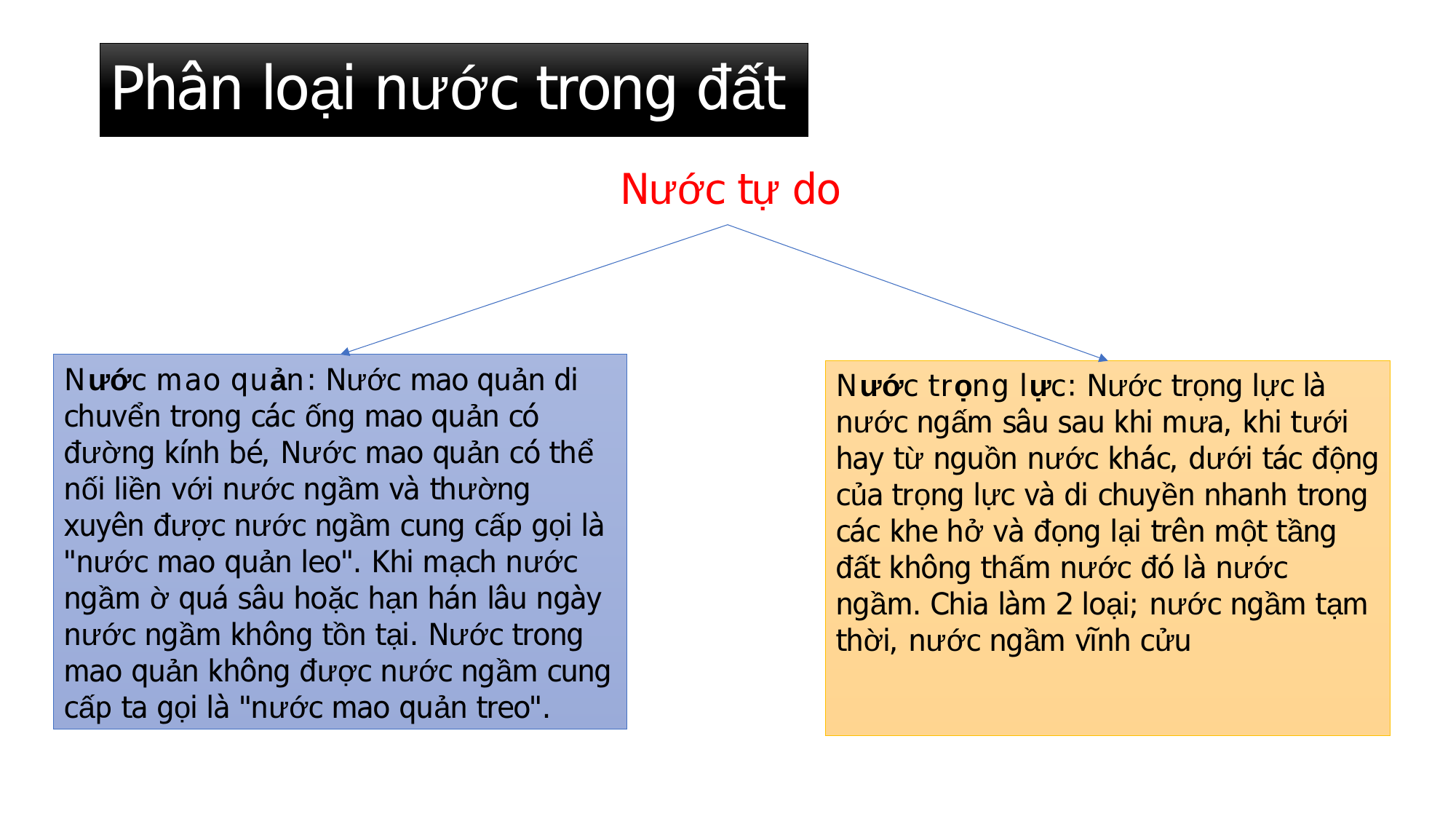

# Phân loại nước trong đất
Nước tự do
Nước mao quản: Nước mao quản di chuvển trong các ống mao quản có đường kính bé, Nước mao quản có thể nối liền với nước ngầm và thường xuyên được nước ngầm cung cấp gọi là "nước mao quản leo". Khi mạch nước ngầm ờ quá sâu hoặc hạn hán lâu ngày nước ngầm không tồn tại. Nước trong mao quản không được nước ngầm cung cấp ta gọi là "nước mao quản treo".
Nước trọng lực: Nước trọng lực là nước ngấm sâu sau khi mưa, khi tưới hay từ nguồn nước khác, dưới tác động của trọng lực và di chuyền nhanh trong các khe hở và đọng lại trên một tầng đất không thấm nước đó là nước ngầm. Chia làm 2 loại; nước ngầm tạm thời, nước ngầm vĩnh cửu